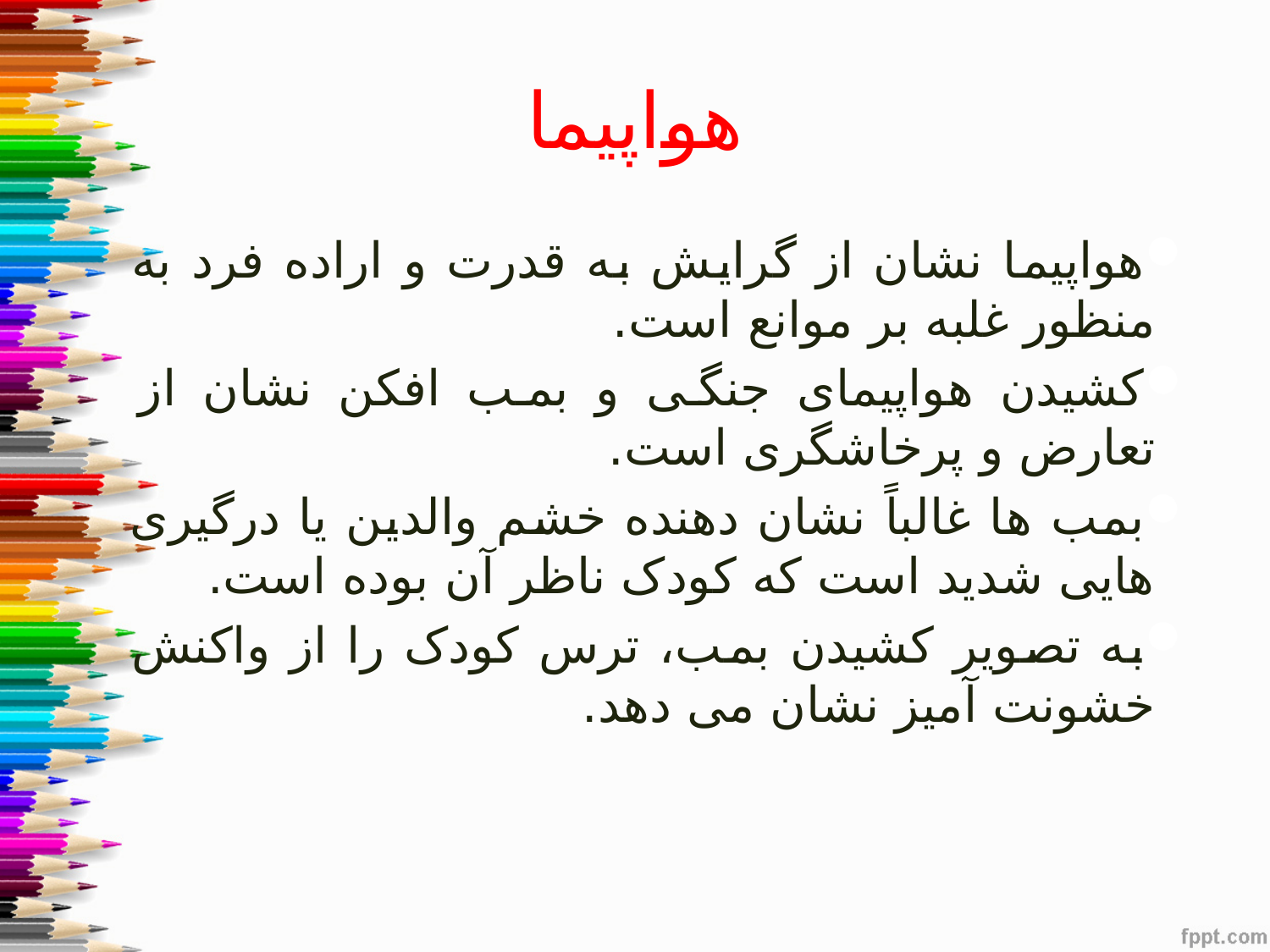

# هواپیما
هواپیما نشان از گرایش به قدرت و اراده فرد به منظور غلبه بر موانع است.
کشیدن هواپیمای جنگی و بمب افکن نشان از تعارض و پرخاشگری است.
بمب ها غالباً نشان دهنده خشم والدین یا درگیری هایی شدید است که کودک ناظر آن بوده است.
به تصویر کشیدن بمب، ترس کودک را از واکنش خشونت آمیز نشان می دهد.